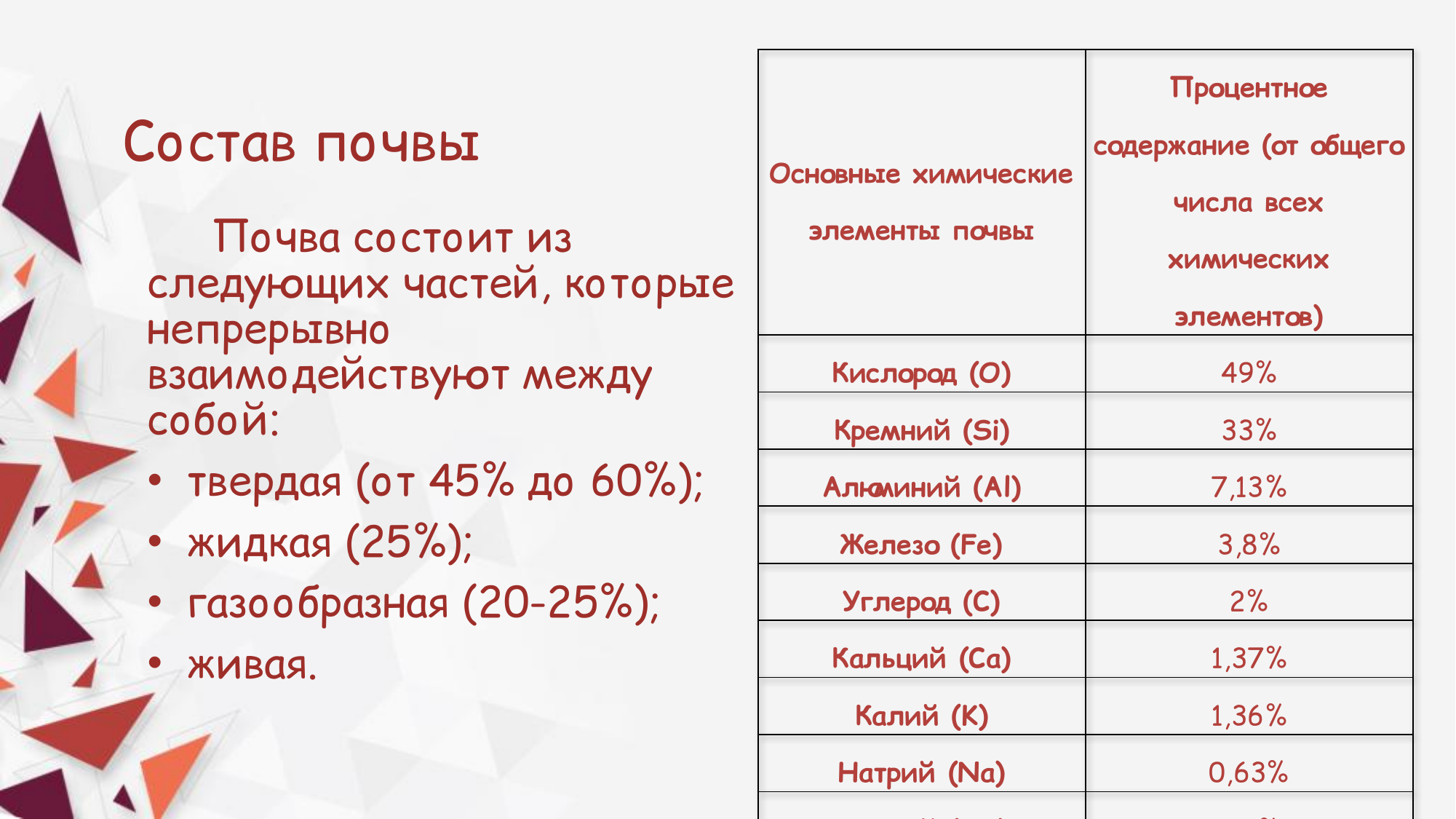

| Основные химические элементы почвы | Процентное содержание (от общего числа всех химических элементов) |
| --- | --- |
| Кислород (O) | 49% |
| Кремний (Si) | 33% |
| Алюминий (Al) | 7,13% |
| Железо (Fe) | 3,8% |
| Углерод (C) | 2% |
| Кальций (Ca) | 1,37% |
| Калий (K) | 1,36% |
| Натрий (Na) | 0,63% |
| Магний (Mg) | 0,6% |
# Состав почвы
Почва состоит из следующих частей, которые непрерывно взаимодействуют между собой:
 твердая (от 45% до 60%);
 жидкая (25%);
 газообразная (20-25%);
 живая.